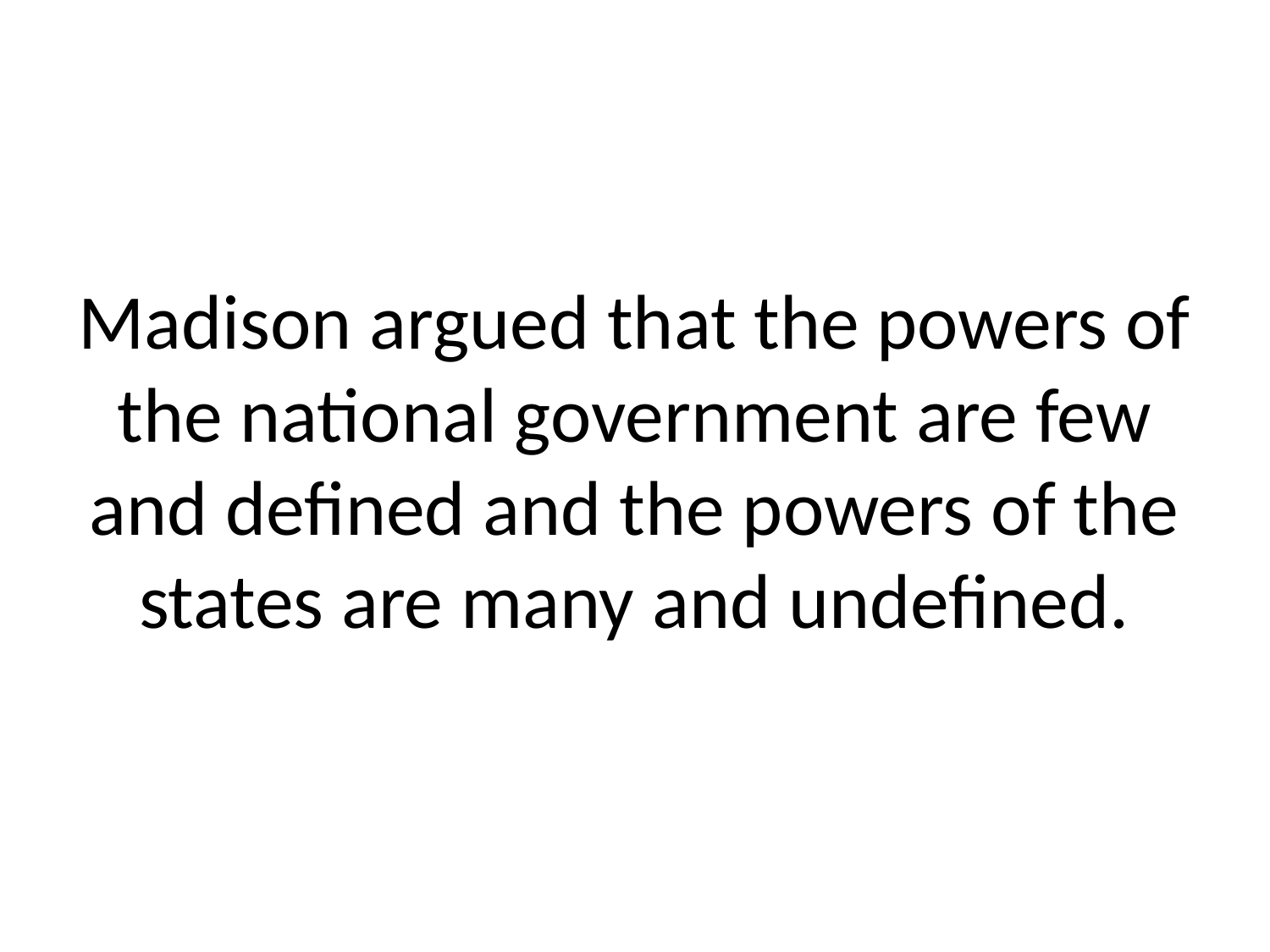

# Madison argued that the powers of the national government are few and defined and the powers of the states are many and undefined.